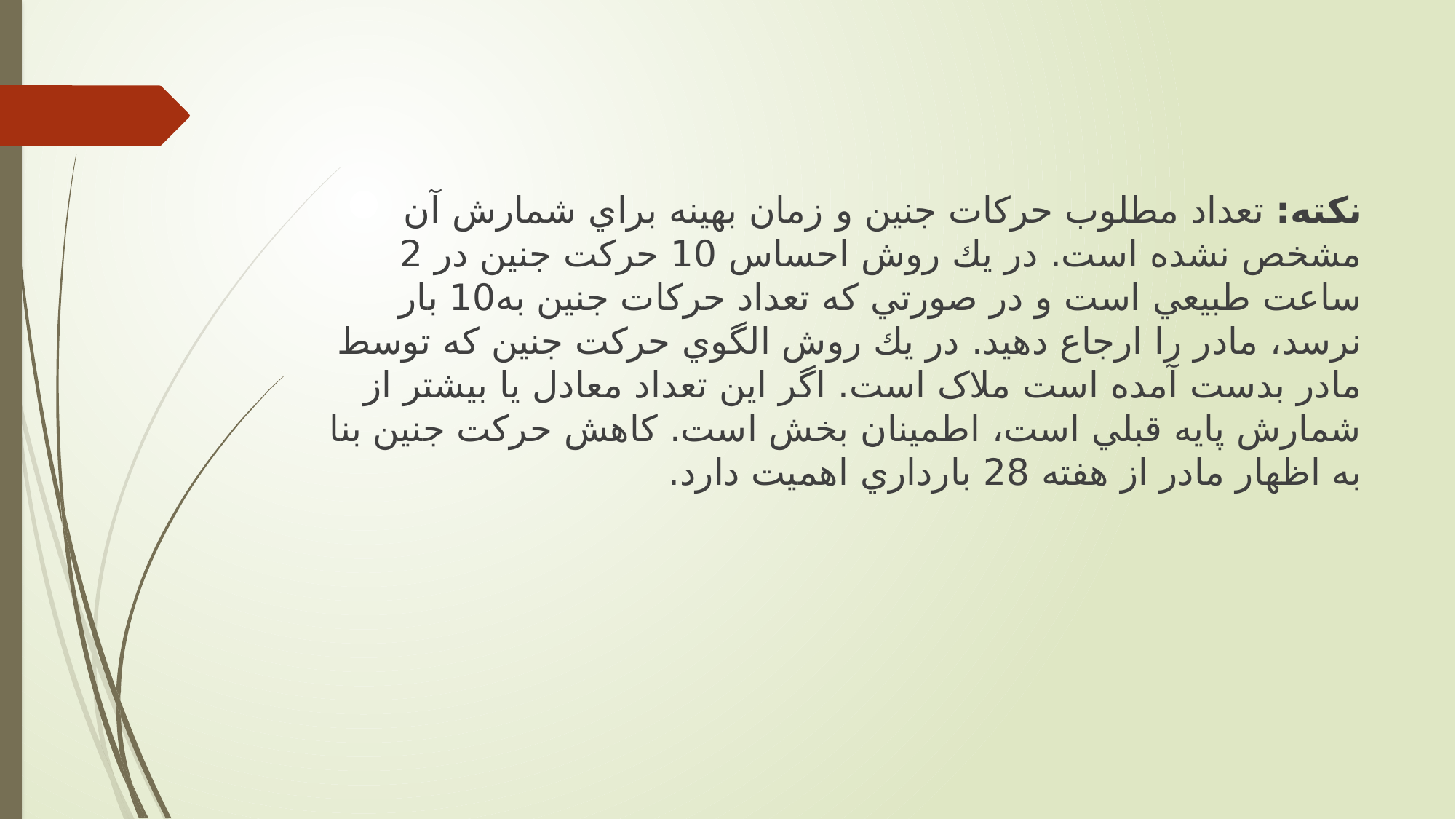

نکته: تعداد مطلوب حرکات جنین و زمان بهینه براي شمارش آن مشخص نشده است. در يك روش احساس 10 حرکت جنین در 2 ساعت طبیعي است و در صورتي که تعداد حرکات جنین به10 بار نرسد، مادر را ارجاع دهید. در يك روش الگوي حرکت جنین که توسط مادر بدست آمده است ملاک است. اگر اين تعداد معادل يا بیشتر از شمارش پايه قبلي است، اطمینان بخش است. کاهش حرکت جنین بنا به اظهار مادر از هفته 28 بارداري اهمیت دارد.